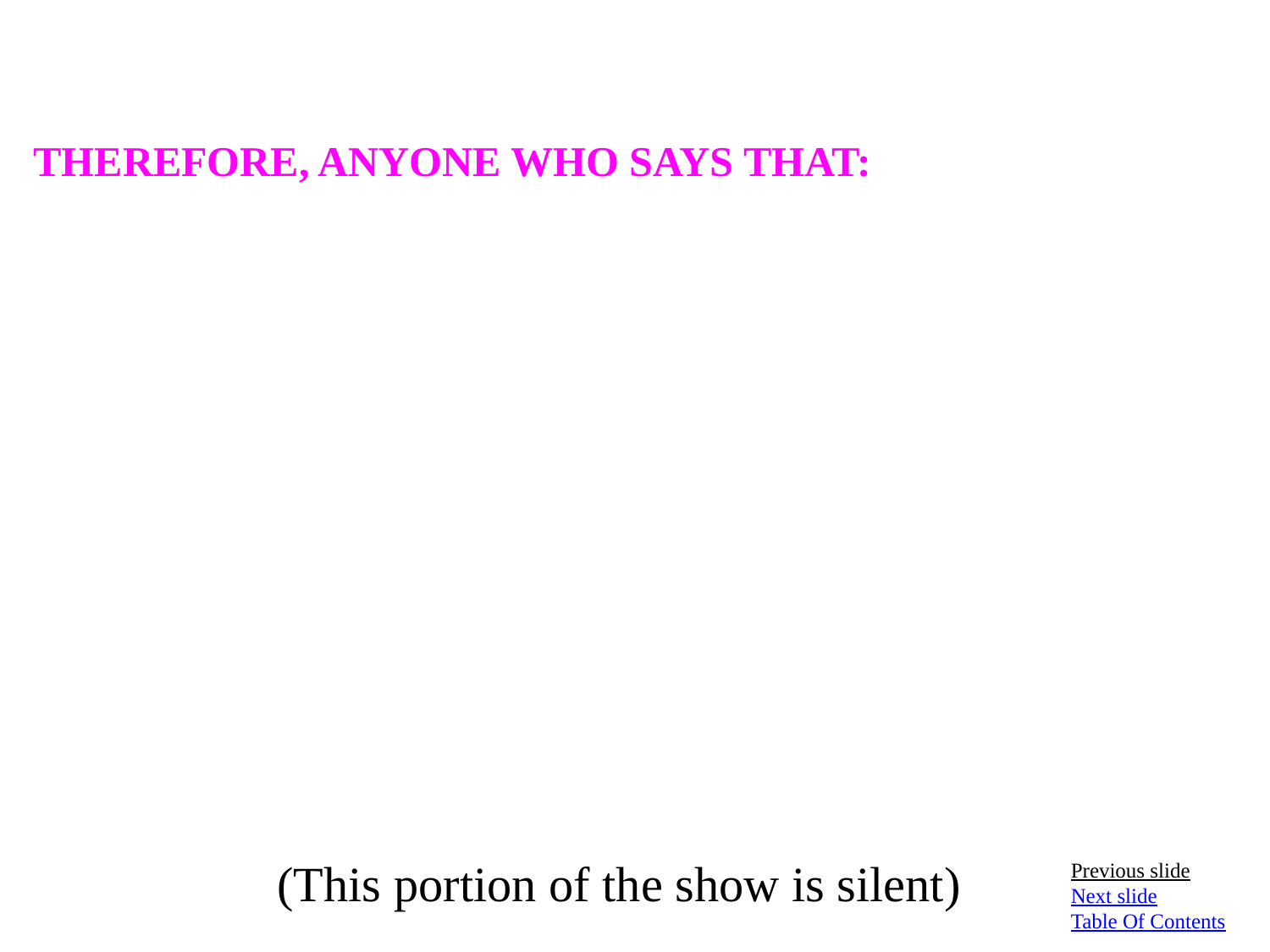

THEREFORE, ANYONE WHO SAYS THAT:
(This portion of the show is silent)
Previous slide
Next slide
Table Of Contents